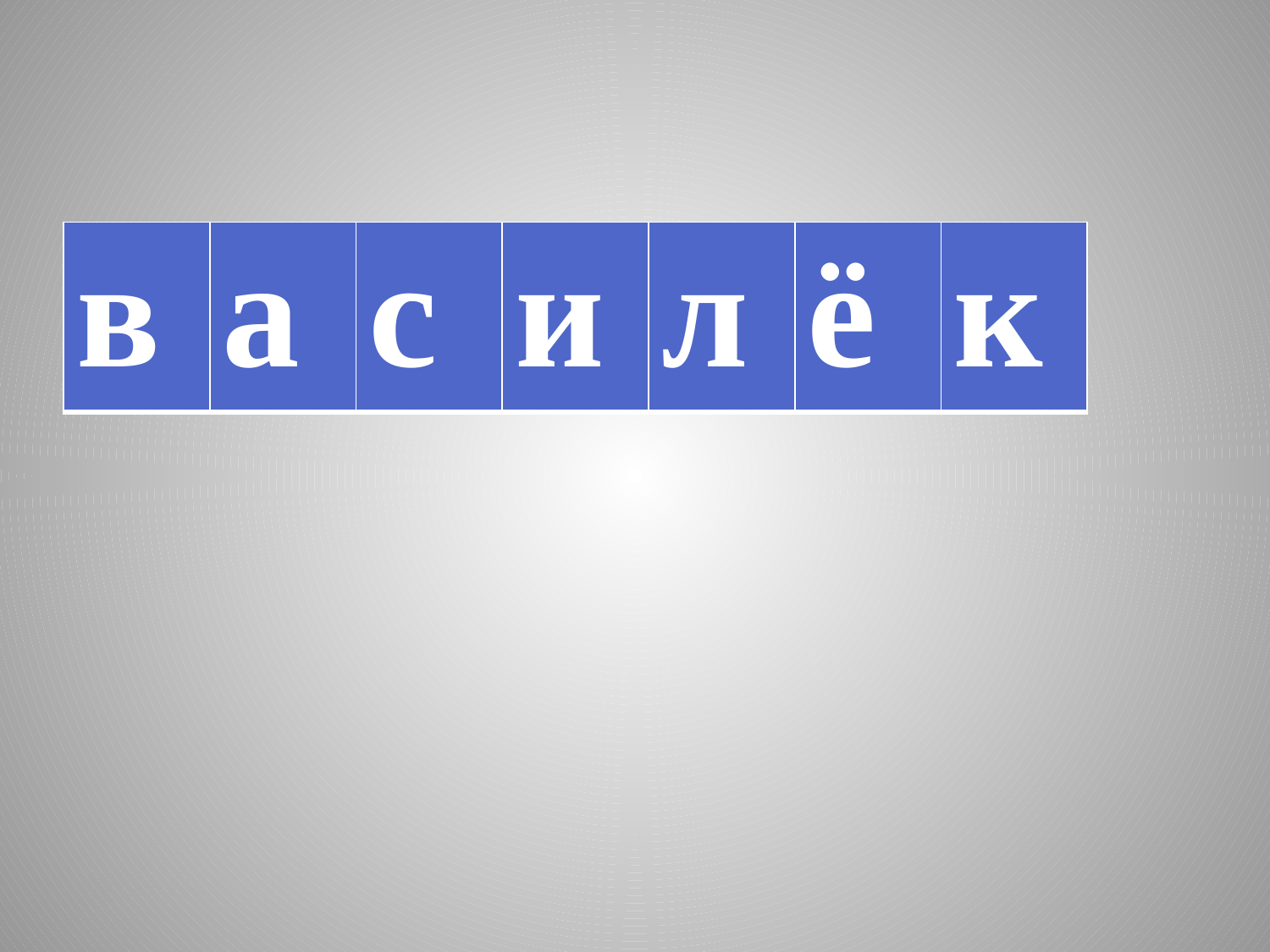

| в | а | с | и | л | ё | к |
| --- | --- | --- | --- | --- | --- | --- |